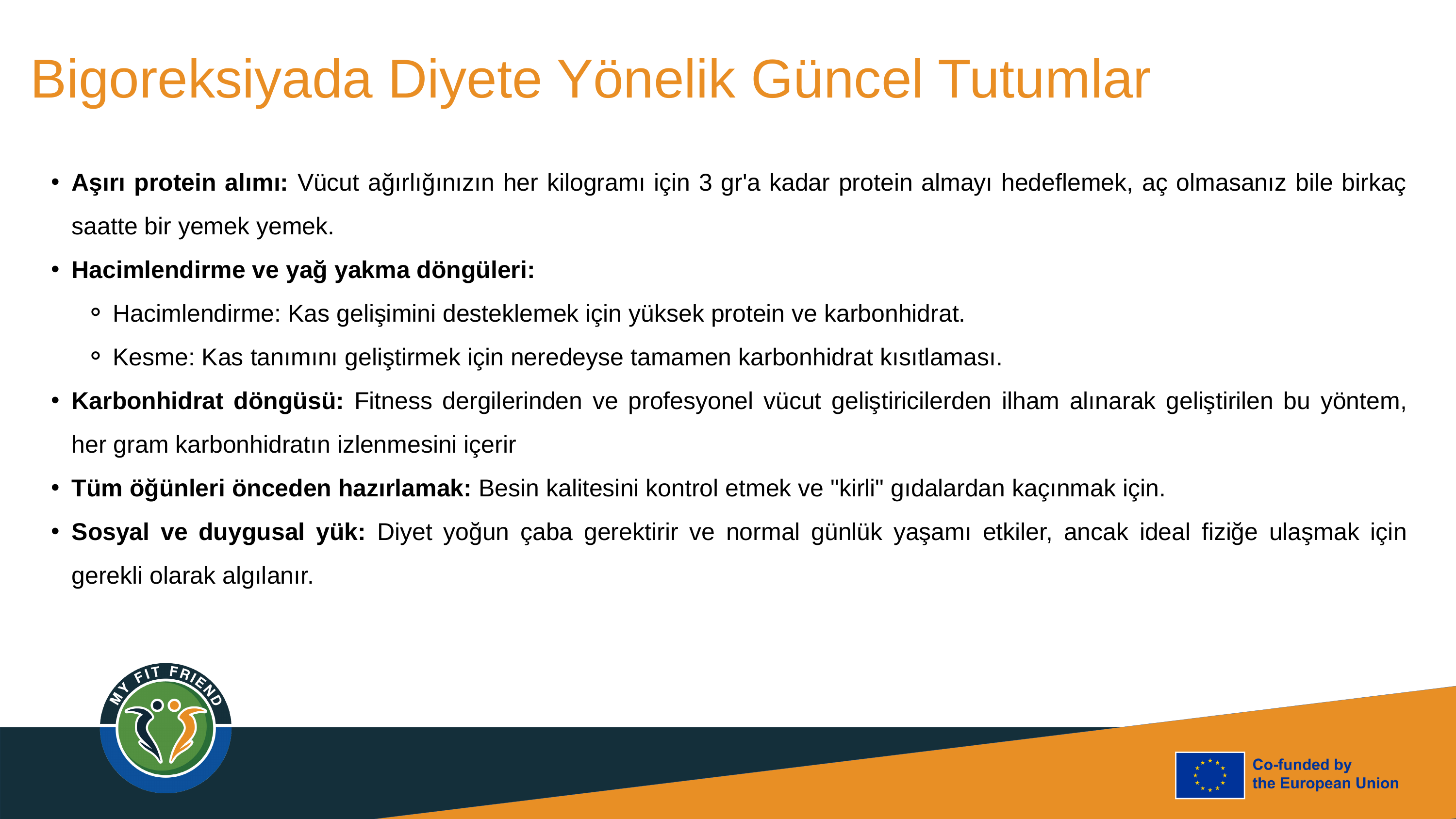

Bigoreksiyada Diyete Yönelik Güncel Tutumlar

Aşırı protein alımı: Vücut ağırlığınızın her kilogramı için 3 gr'a kadar protein almayı hedeflemek, aç olmasanız bile birkaç saatte bir yemek yemek.
Hacimlendirme ve yağ yakma döngüleri:
Hacimlendirme: Kas gelişimini desteklemek için yüksek protein ve karbonhidrat.
Kesme: Kas tanımını geliştirmek için neredeyse tamamen karbonhidrat kısıtlaması.
Karbonhidrat döngüsü: Fitness dergilerinden ve profesyonel vücut geliştiricilerden ilham alınarak geliştirilen bu yöntem, her gram karbonhidratın izlenmesini içerir
Tüm öğünleri önceden hazırlamak: Besin kalitesini kontrol etmek ve "kirli" gıdalardan kaçınmak için.
Sosyal ve duygusal yük: Diyet yoğun çaba gerektirir ve normal günlük yaşamı etkiler, ancak ideal fiziğe ulaşmak için gerekli olarak algılanır.